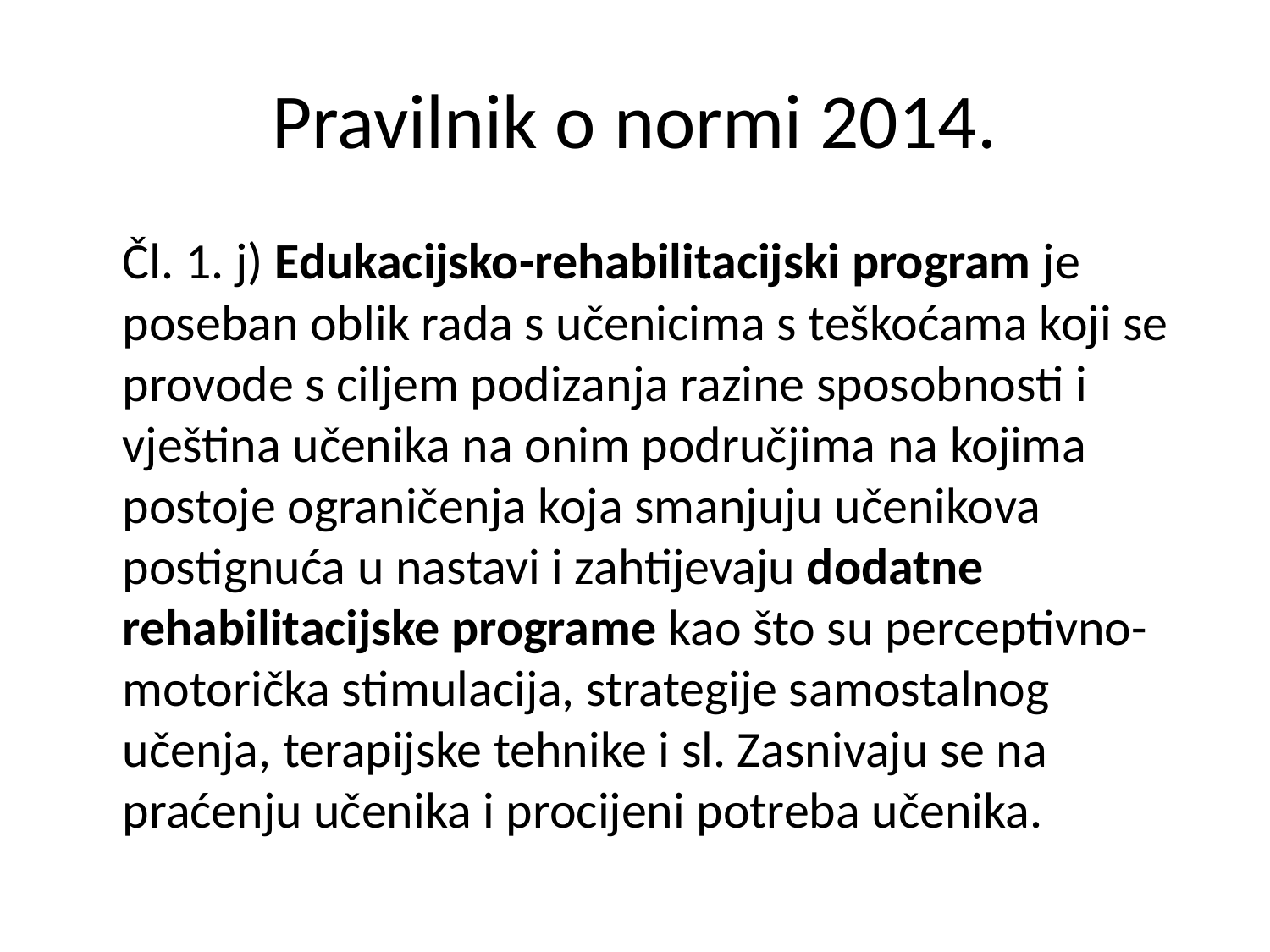

# Pravilnik o normi 2014.
	Čl. 1. j) Edukacijsko-rehabilitacijski program je poseban oblik rada s učenicima s teškoćama koji se provode s ciljem podizanja razine sposobnosti i vještina učenika na onim područjima na kojima postoje ograničenja koja smanjuju učenikova postignuća u nastavi i zahtijevaju dodatne rehabilitacijske programe kao što su perceptivno-motorička stimulacija, strategije samostalnog učenja, terapijske tehnike i sl. Zasnivaju se na praćenju učenika i procijeni potreba učenika.